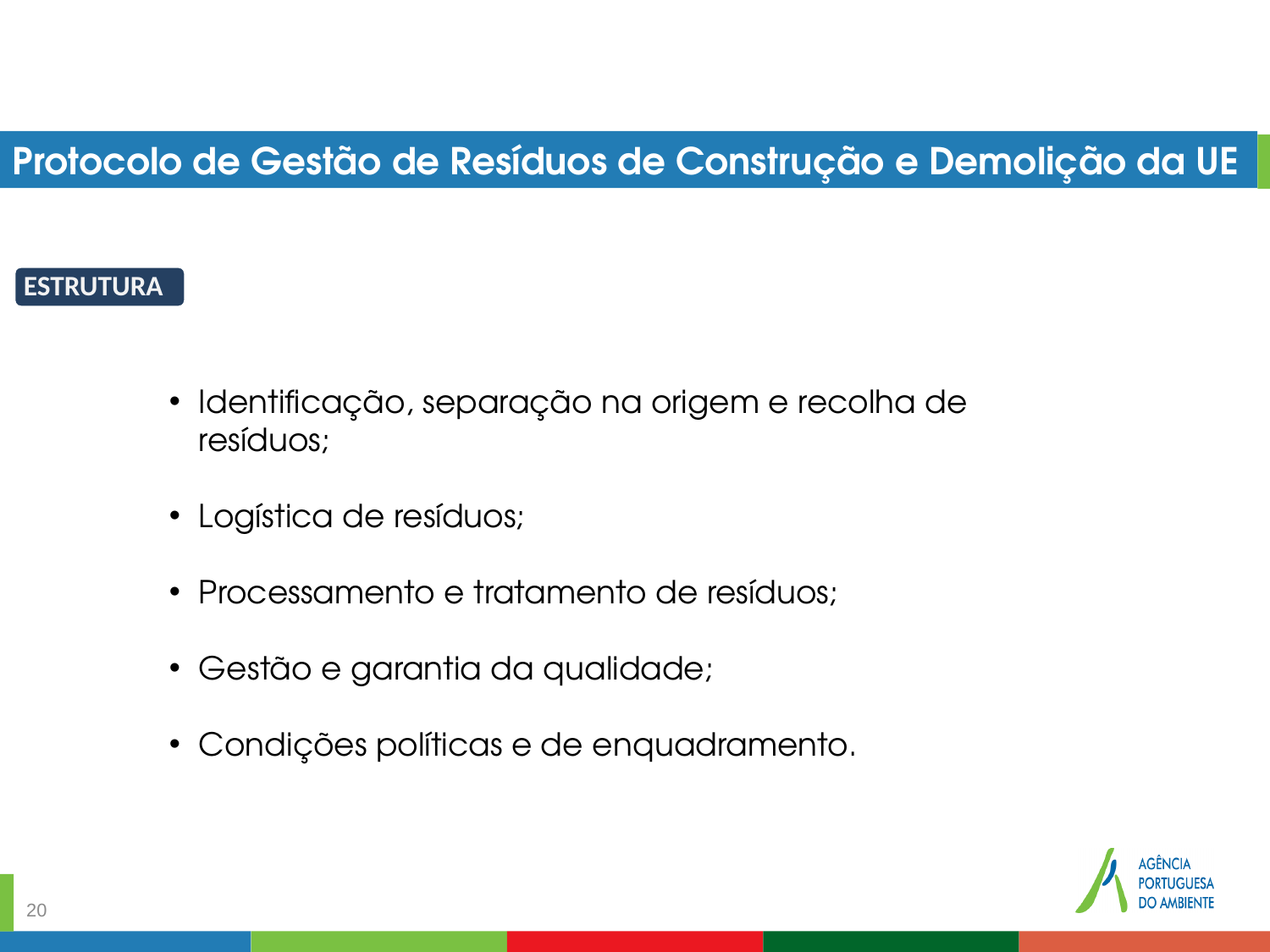

Protocolo de Gestão de Resíduos de Construção e Demolição da UE

ESTRUTURA
Identificação, separação na origem e recolha de resíduos;

Logística de resíduos;

Processamento e tratamento de resíduos;

Gestão e garantia da qualidade;

Condições políticas e de enquadramento.
20